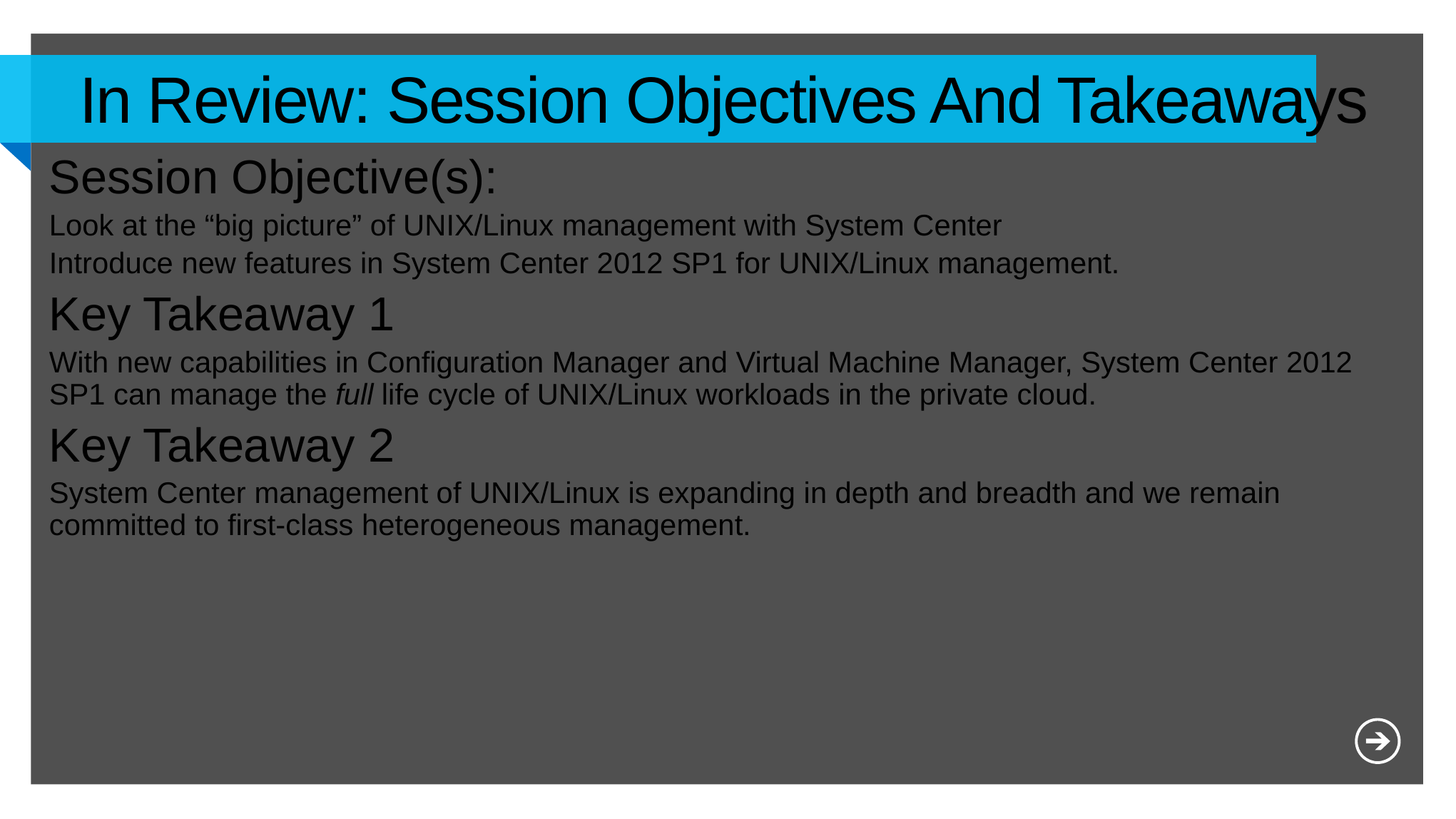

# In Review: Session Objectives And Takeaways
Session Objective(s):
Look at the “big picture” of UNIX/Linux management with System Center
Introduce new features in System Center 2012 SP1 for UNIX/Linux management.
Key Takeaway 1
With new capabilities in Configuration Manager and Virtual Machine Manager, System Center 2012 SP1 can manage the full life cycle of UNIX/Linux workloads in the private cloud.
Key Takeaway 2
System Center management of UNIX/Linux is expanding in depth and breadth and we remain committed to first-class heterogeneous management.